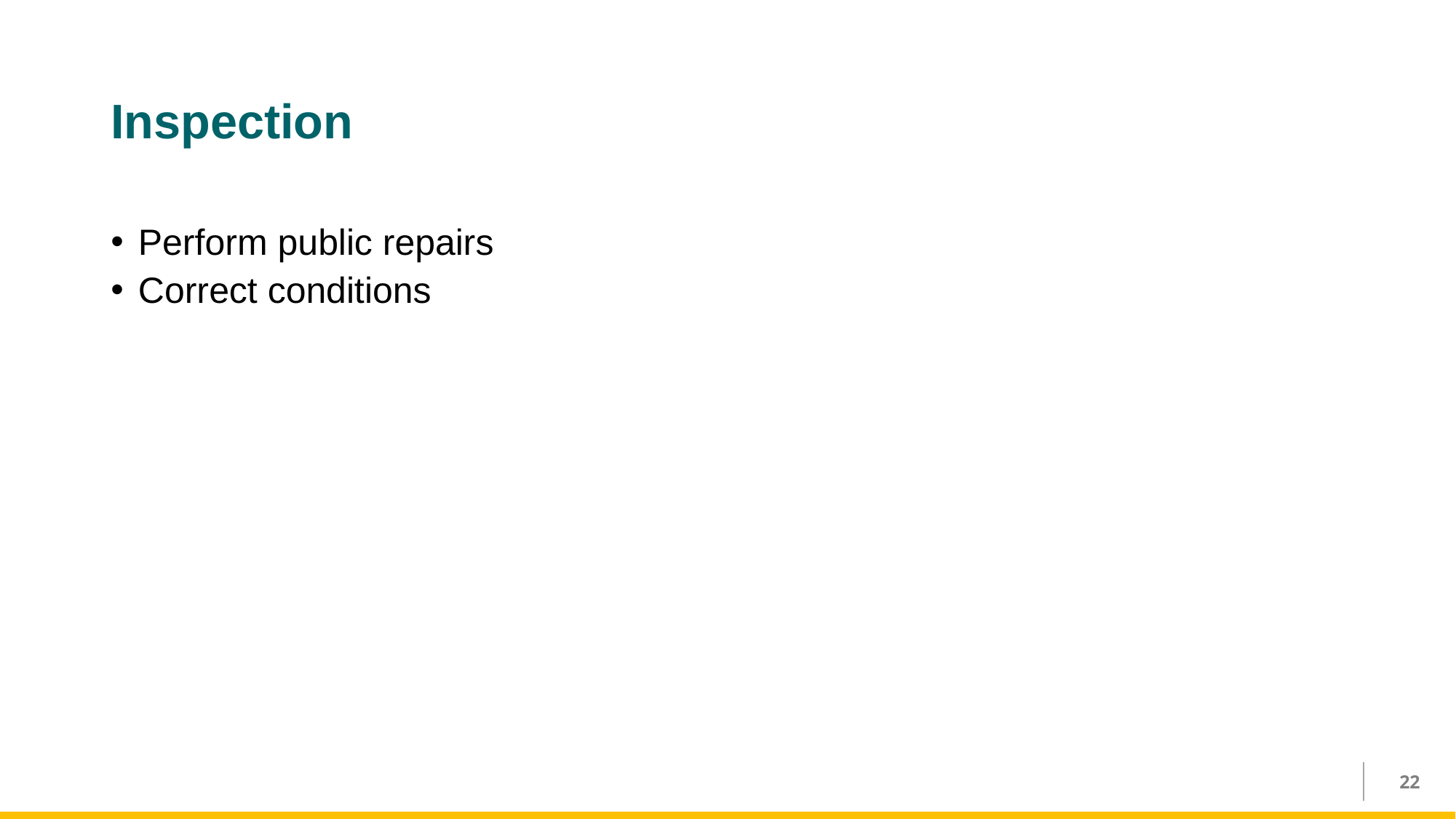

# Inspection
Perform public repairs
Correct conditions